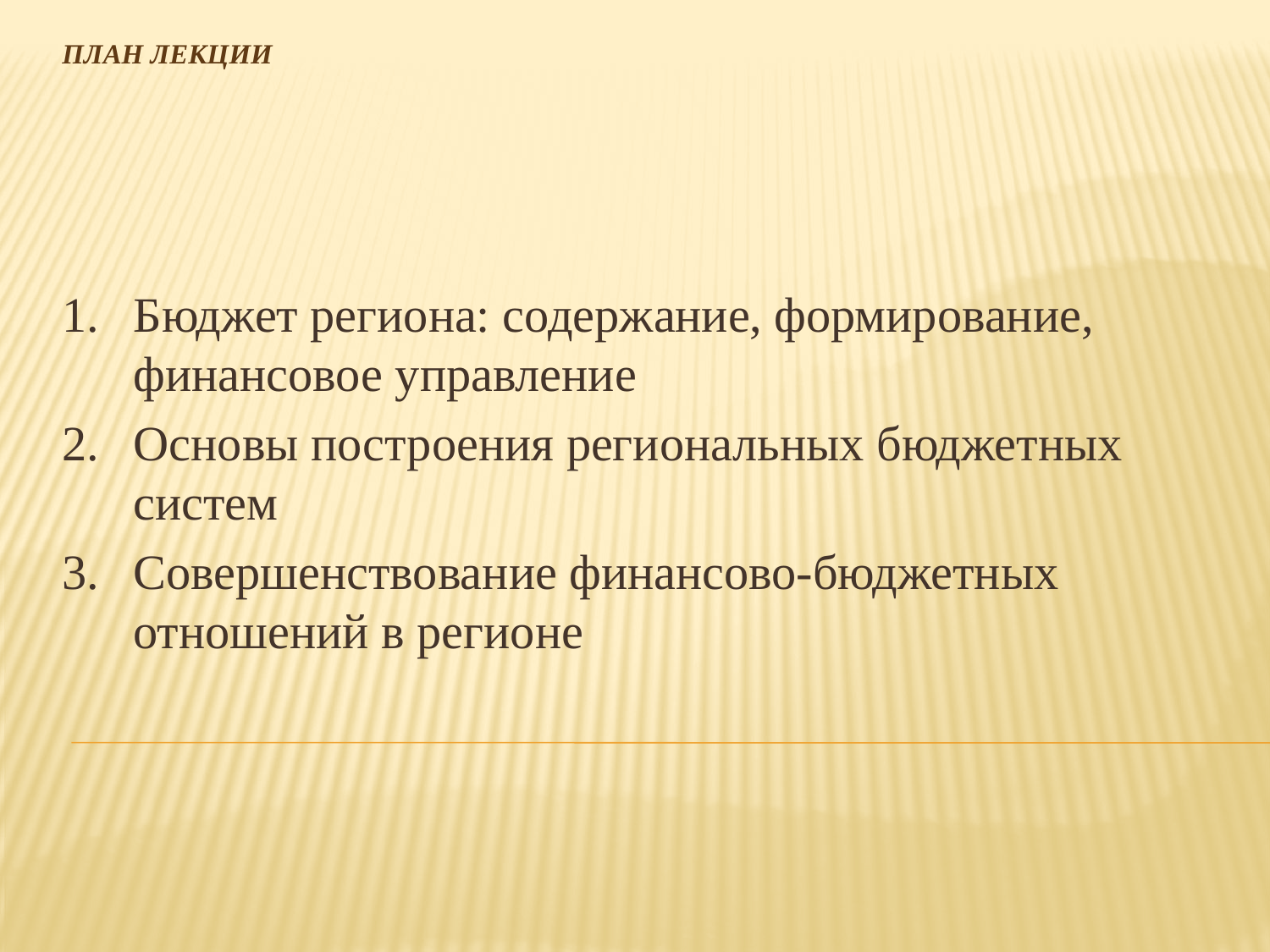

# План лекции
Бюджет региона: содержание, формирование, финансовое управление
Основы построения региональных бюджетных систем
Совершенствование финансово-бюджетных отношений в регионе